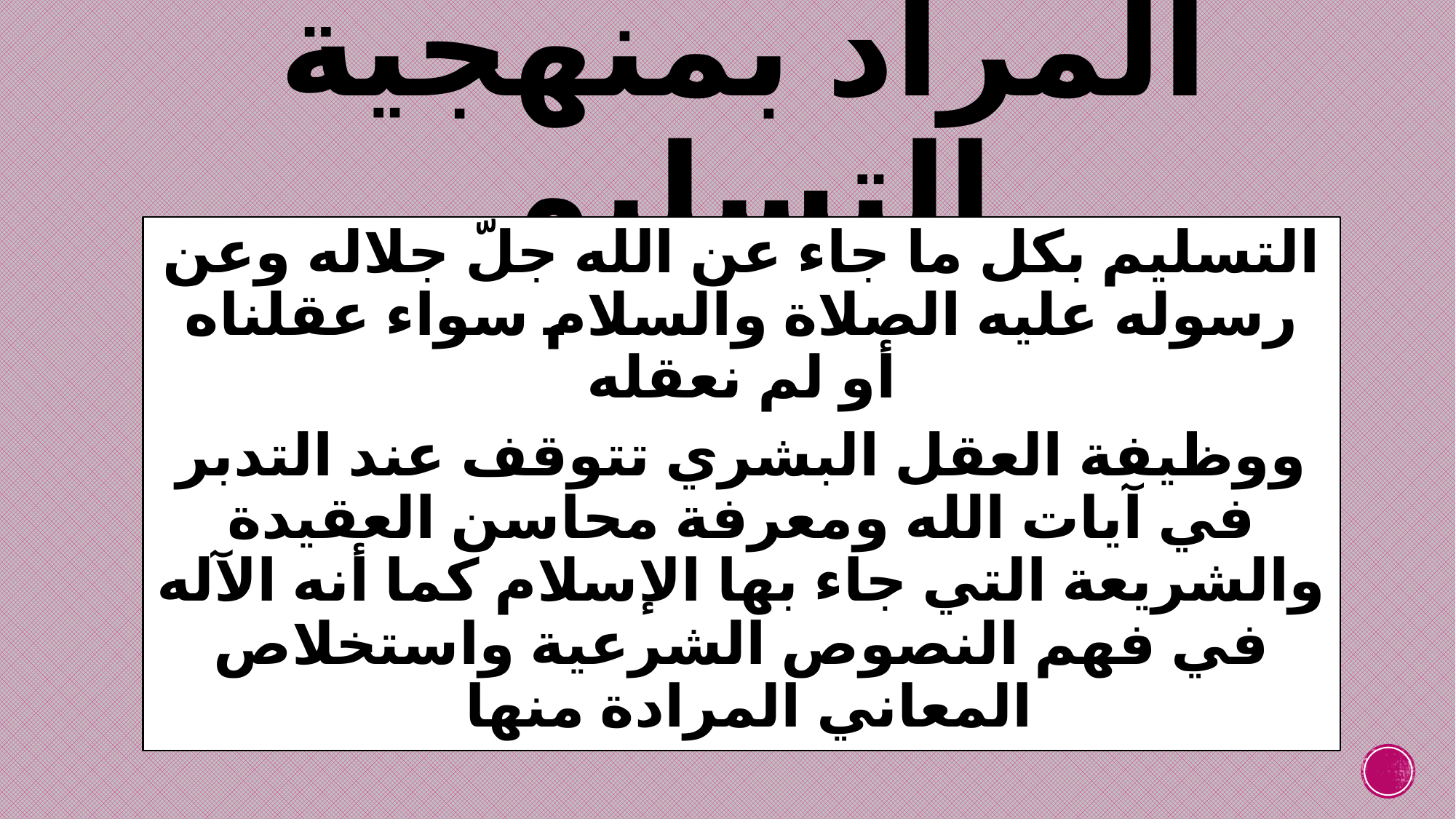

# المراد بمنهجية التسليم
التسليم بكل ما جاء عن الله جلّ جلاله وعن رسوله عليه الصلاة والسلام سواء عقلناه أو لم نعقله
ووظيفة العقل البشري تتوقف عند التدبر في آيات الله ومعرفة محاسن العقيدة والشريعة التي جاء بها الإسلام كما أنه الآله في فهم النصوص الشرعية واستخلاص المعاني المرادة منها